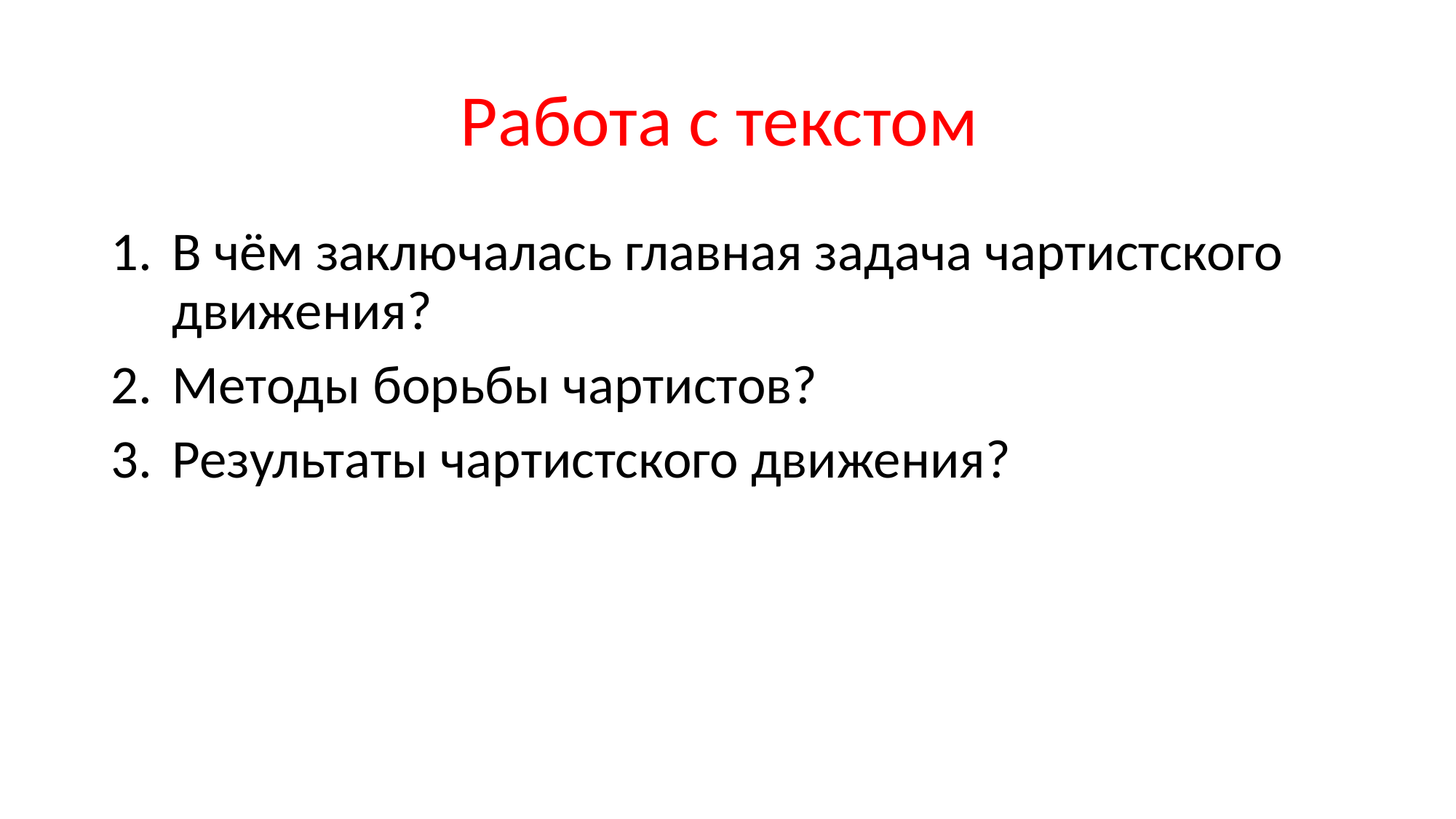

# Работа с текстом
В чём заключалась главная задача чартистского движения?
Методы борьбы чартистов?
Результаты чартистского движения?